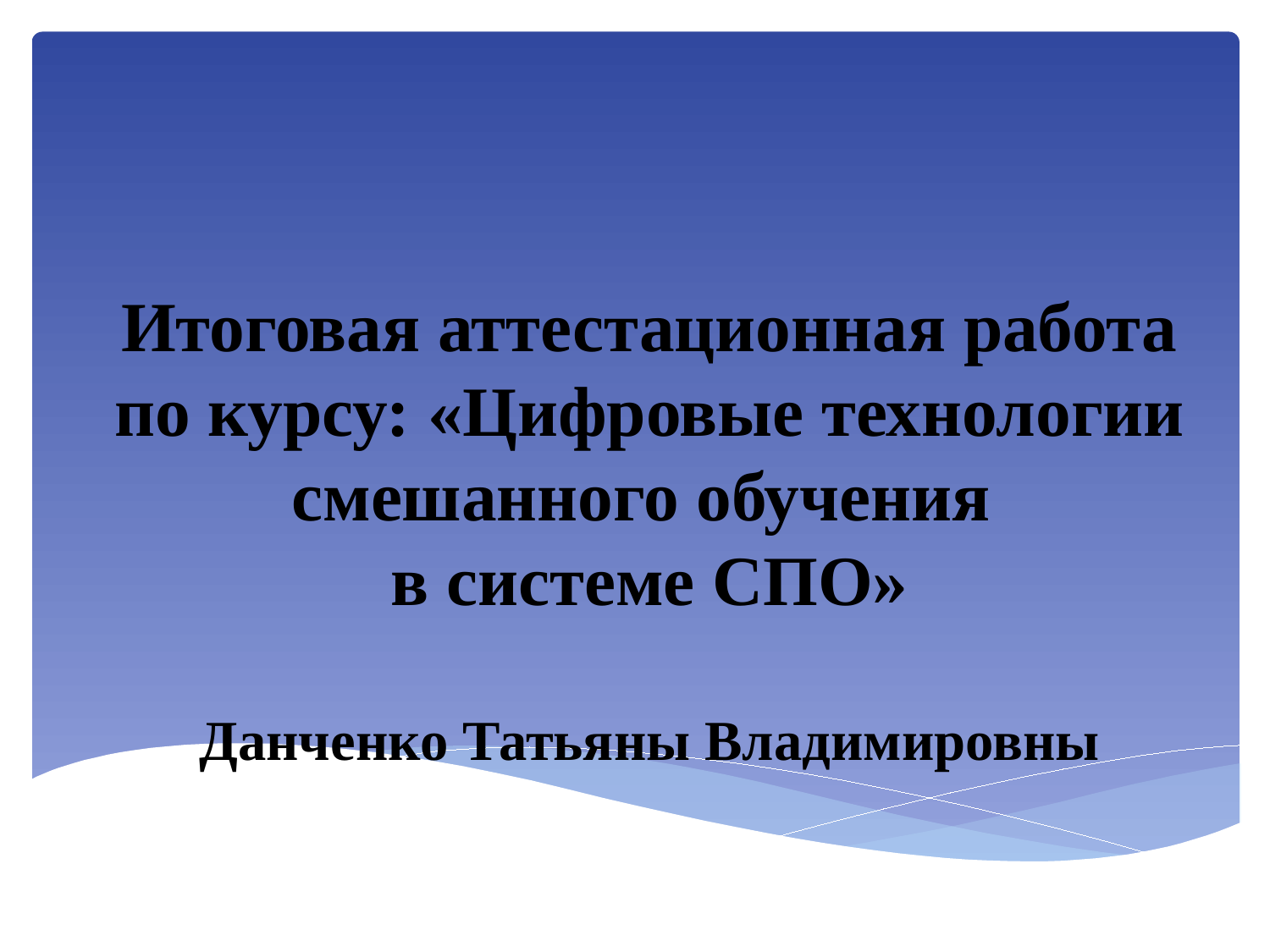

# Итоговая аттестационная работа по курсу: «Цифровые технологии смешанного обучения в системе СПО» Данченко Татьяны Владимировны